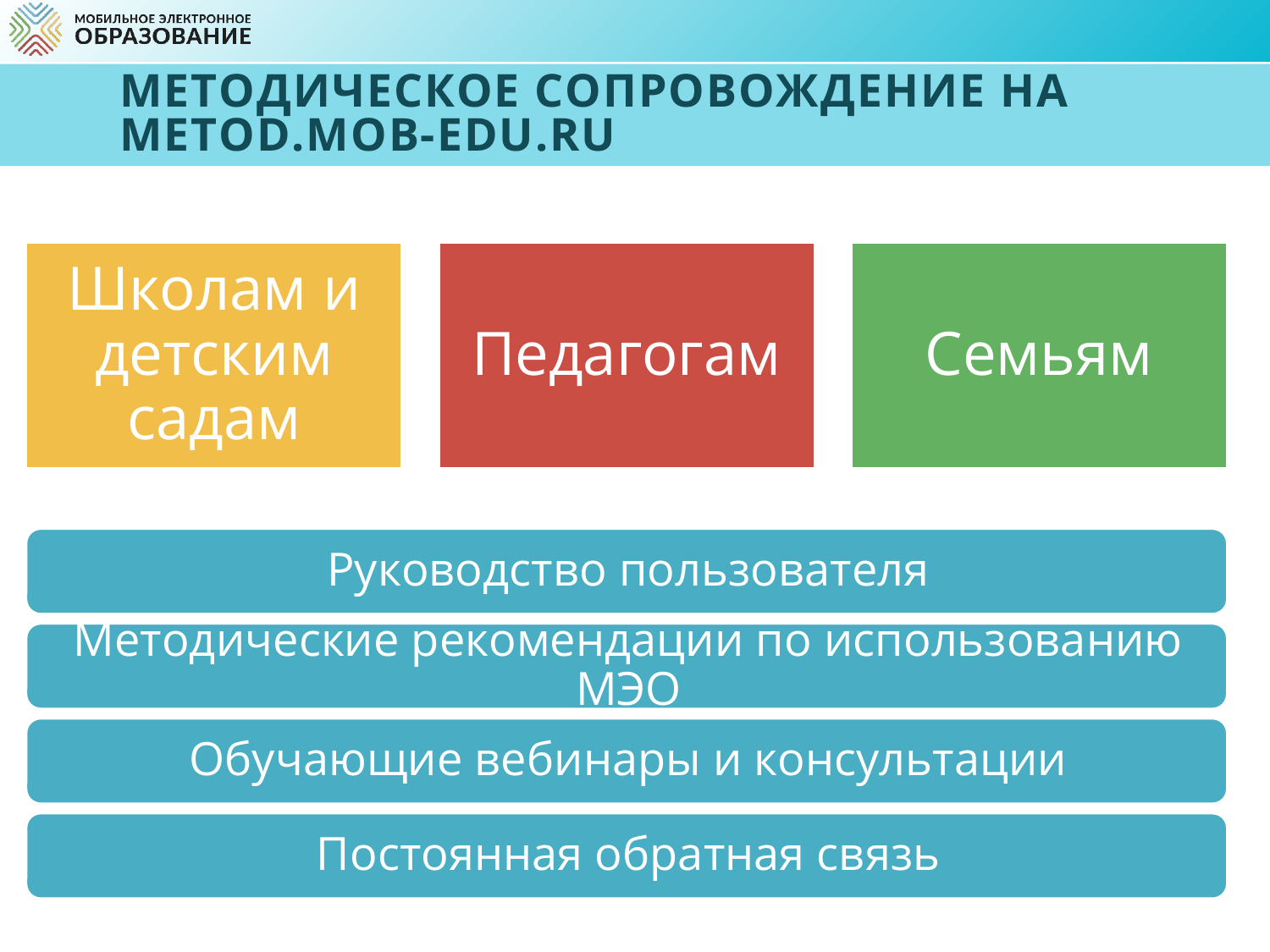

# Методическое сопровождение на metod.mob-edu.ru
Школам и детским садам
Педагогам
Семьям
Руководство пользователя
Методические рекомендации по использованию МЭО
Обучающие вебинары и консультации
Постоянная обратная связь